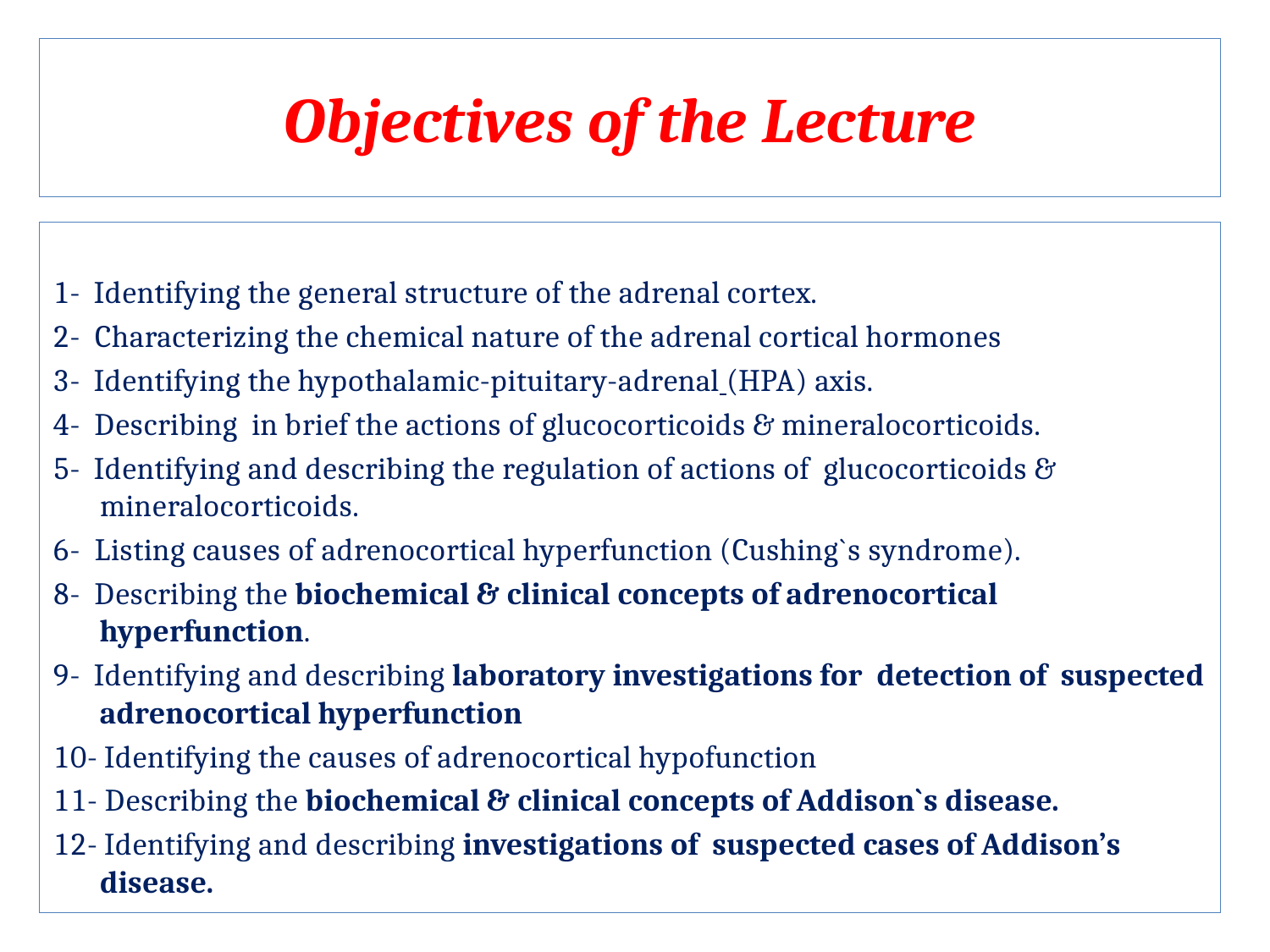

# Objectives of the Lecture

1-  Identifying the general structure of the adrenal cortex.
2-  Characterizing the chemical nature of the adrenal cortical hormones
3-  Identifying the hypothalamic-pituitary-adrenal (HPA) axis.
4-  Describing  in brief the actions of glucocorticoids & mineralocorticoids.
5-  Identifying and describing the regulation of actions of  glucocorticoids & mineralocorticoids.
6-  Listing causes of adrenocortical hyperfunction (Cushing`s syndrome).
8-  Describing the biochemical & clinical concepts of adrenocortical hyperfunction.
9-  Identifying and describing laboratory investigations for  detection of  suspected adrenocortical hyperfunction
10- Identifying the causes of adrenocortical hypofunction
11- Describing the biochemical & clinical concepts of Addison`s disease.
12- Identifying and describing investigations of  suspected cases of Addison’s disease.